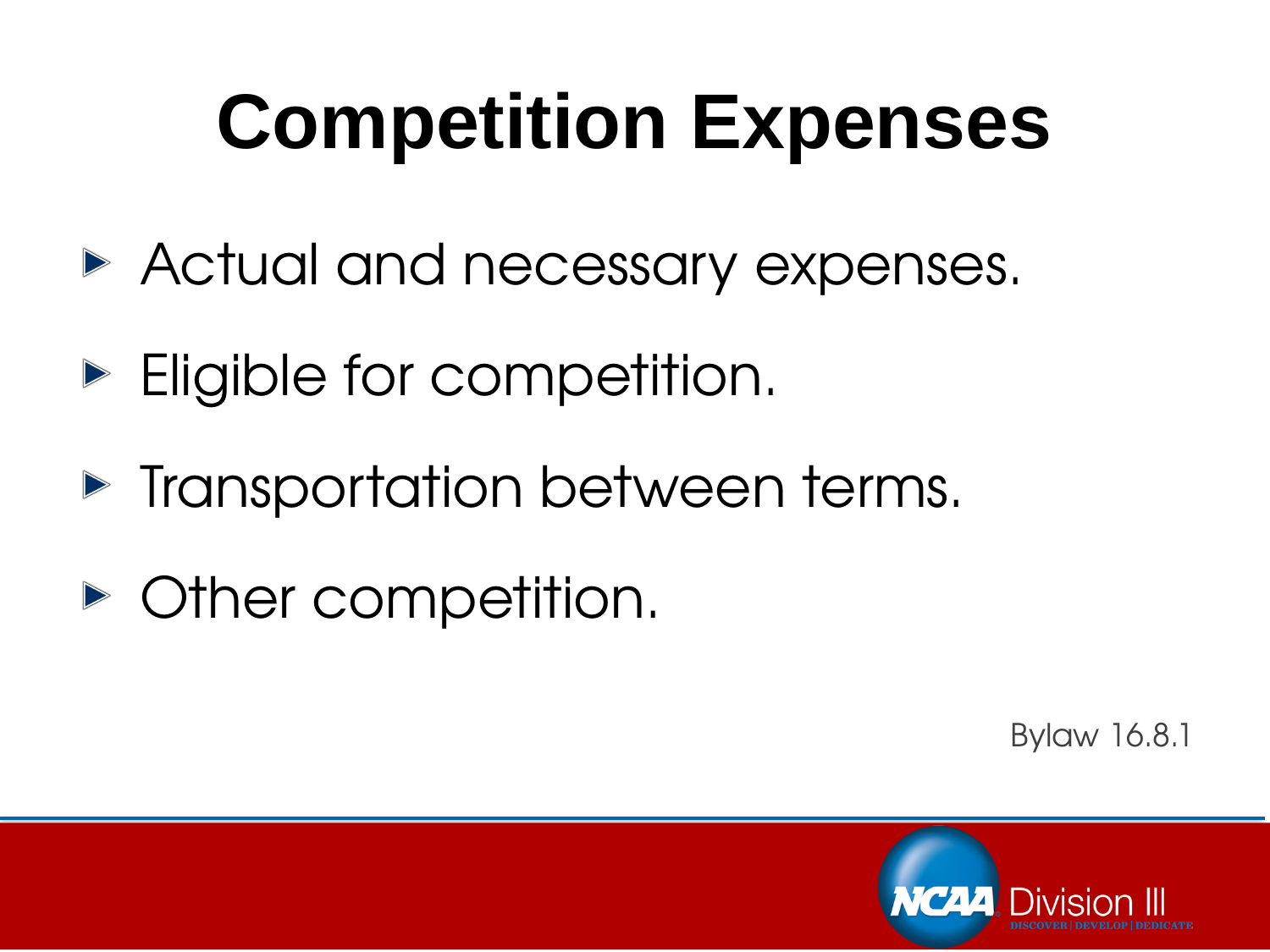

# Competition Expenses
Actual and necessary expenses.

Eligible for competition.

Transportation between terms.

Other competition.

Bylaw 16.8.1